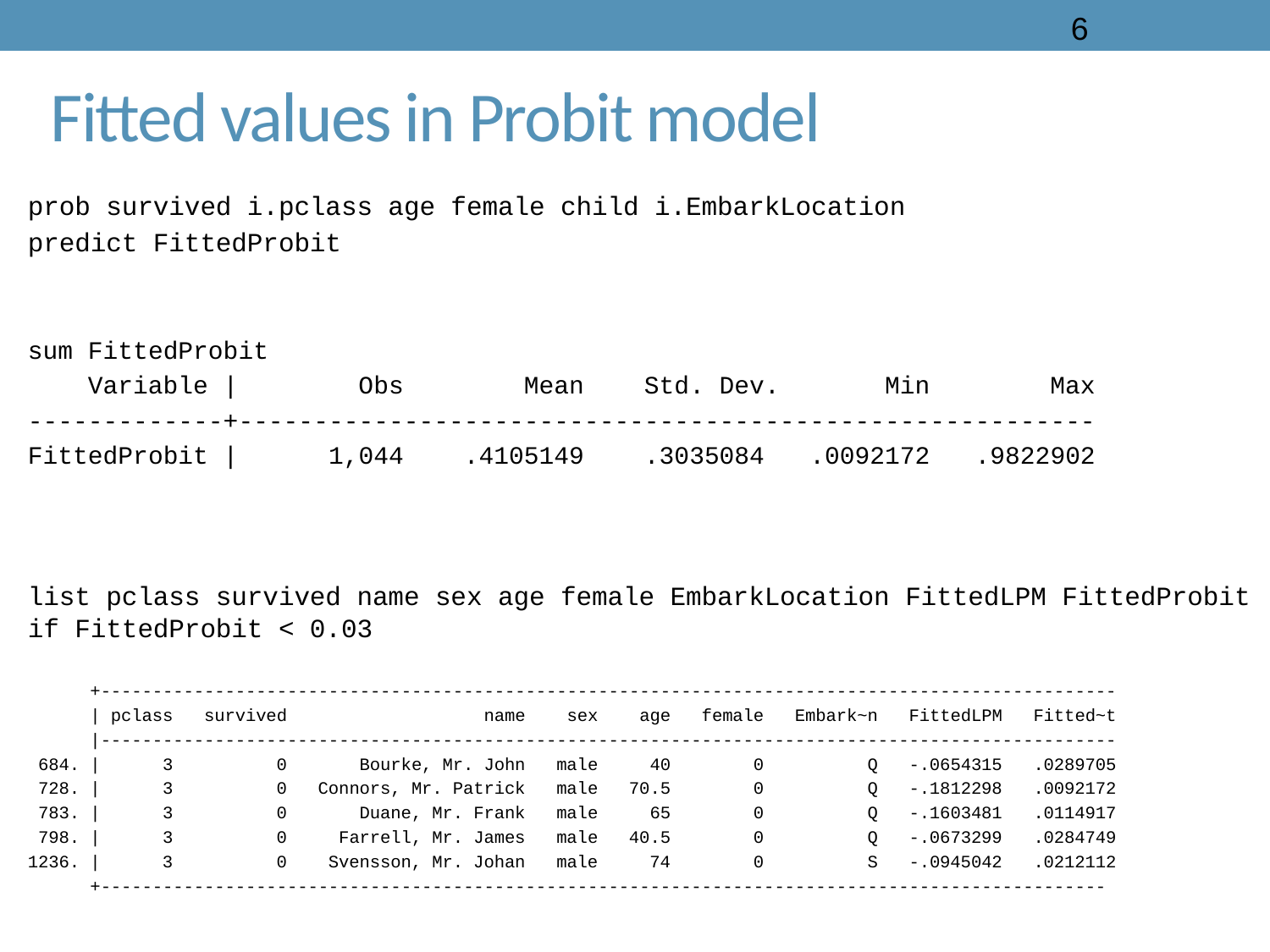

6
# Fitted values in Probit model
prob survived i.pclass age female child i.EmbarkLocation
predict FittedProbit

sum FittedProbit
    Variable |        Obs        Mean    Std. Dev.       Min        Max
-------------+---------------------------------------------------------
FittedProbit |      1,044    .4105149    .3035084   .0092172   .9822902

list pclass survived name sex age female EmbarkLocation FittedLPM FittedProbit if FittedProbit < 0.03

      +--------------------------------------------------------------------------------------------------
      | pclass   survived                   name    sex    age   female   Embark~n   FittedLPM   Fitted~t
      |--------------------------------------------------------------------------------------------------
 684. |      3          0       Bourke, Mr. John   male     40        0          Q   -.0654315   .0289705
 728. |      3          0   Connors, Mr. Patrick   male   70.5        0          Q   -.1812298   .0092172
 783. |      3          0       Duane, Mr. Frank   male     65        0          Q   -.1603481   .0114917
 798. |      3          0     Farrell, Mr. James   male   40.5        0          Q   -.0673299   .0284749
1236. |      3          0    Svensson, Mr. Johan   male     74        0          S   -.0945042   .0212112
      +-------------------------------------------------------------------------------------------------